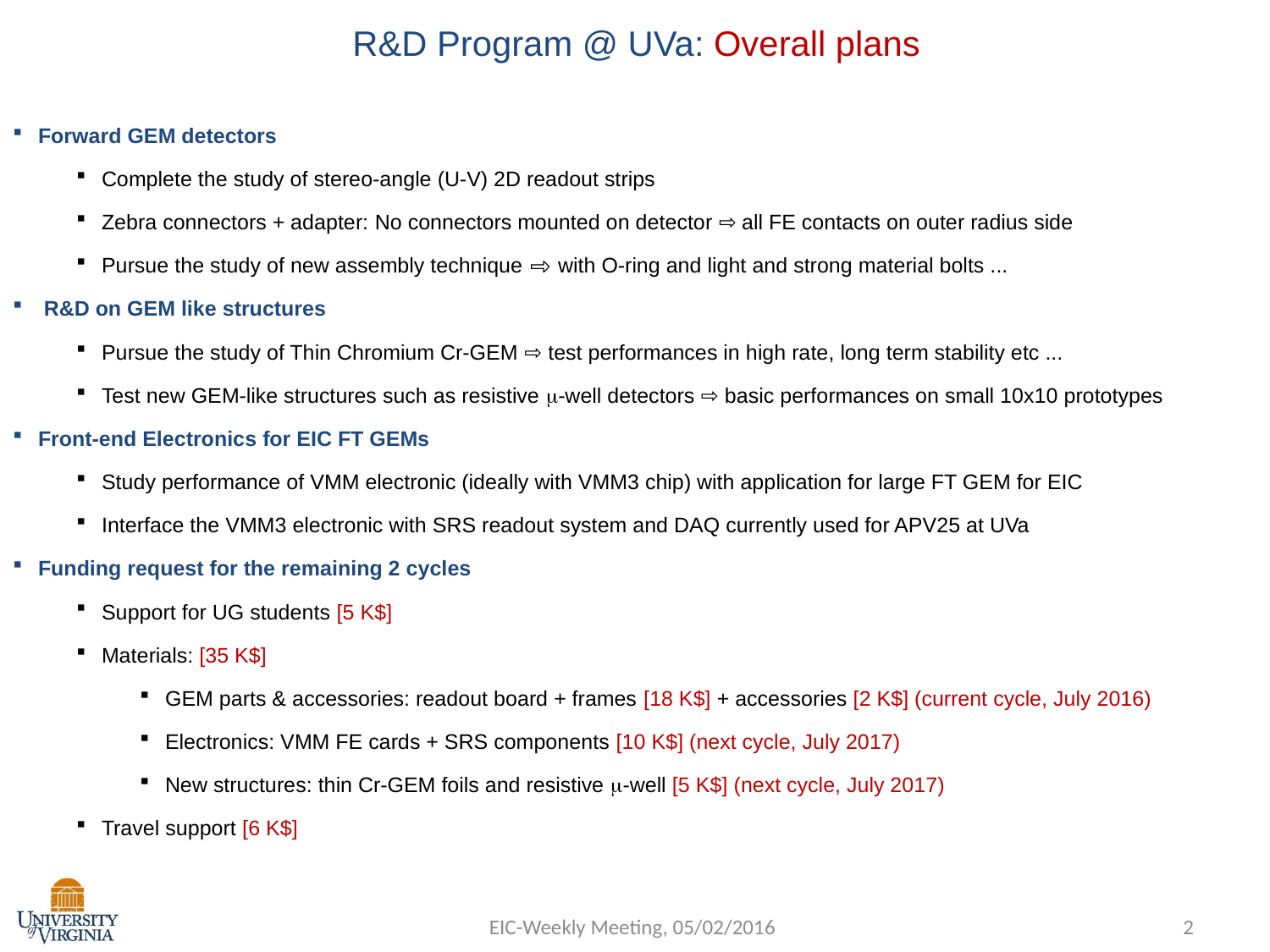

R&D Program @ UVa: Overall plans
Forward GEM detectors
Complete the study of stereo-angle (U-V) 2D readout strips
Zebra connectors + adapter: No connectors mounted on detector ⇨ all FE contacts on outer radius side
Pursue the study of new assembly technique ⇨ with O-ring and light and strong material bolts ...
 R&D on GEM like structures
Pursue the study of Thin Chromium Cr-GEM ⇨ test performances in high rate, long term stability etc ...
Test new GEM-like structures such as resistive μ-well detectors ⇨ basic performances on small 10x10 prototypes
Front-end Electronics for EIC FT GEMs
Study performance of VMM electronic (ideally with VMM3 chip) with application for large FT GEM for EIC
Interface the VMM3 electronic with SRS readout system and DAQ currently used for APV25 at UVa
Funding request for the remaining 2 cycles
Support for UG students [5 K$]
Materials: [35 K$]
GEM parts & accessories: readout board + frames [18 K$] + accessories [2 K$] (current cycle, July 2016)
Electronics: VMM FE cards + SRS components [10 K$] (next cycle, July 2017)
New structures: thin Cr-GEM foils and resistive μ-well [5 K$] (next cycle, July 2017)
Travel support [6 K$]

EIC-Weekly Meeting, 05/02/2016
2